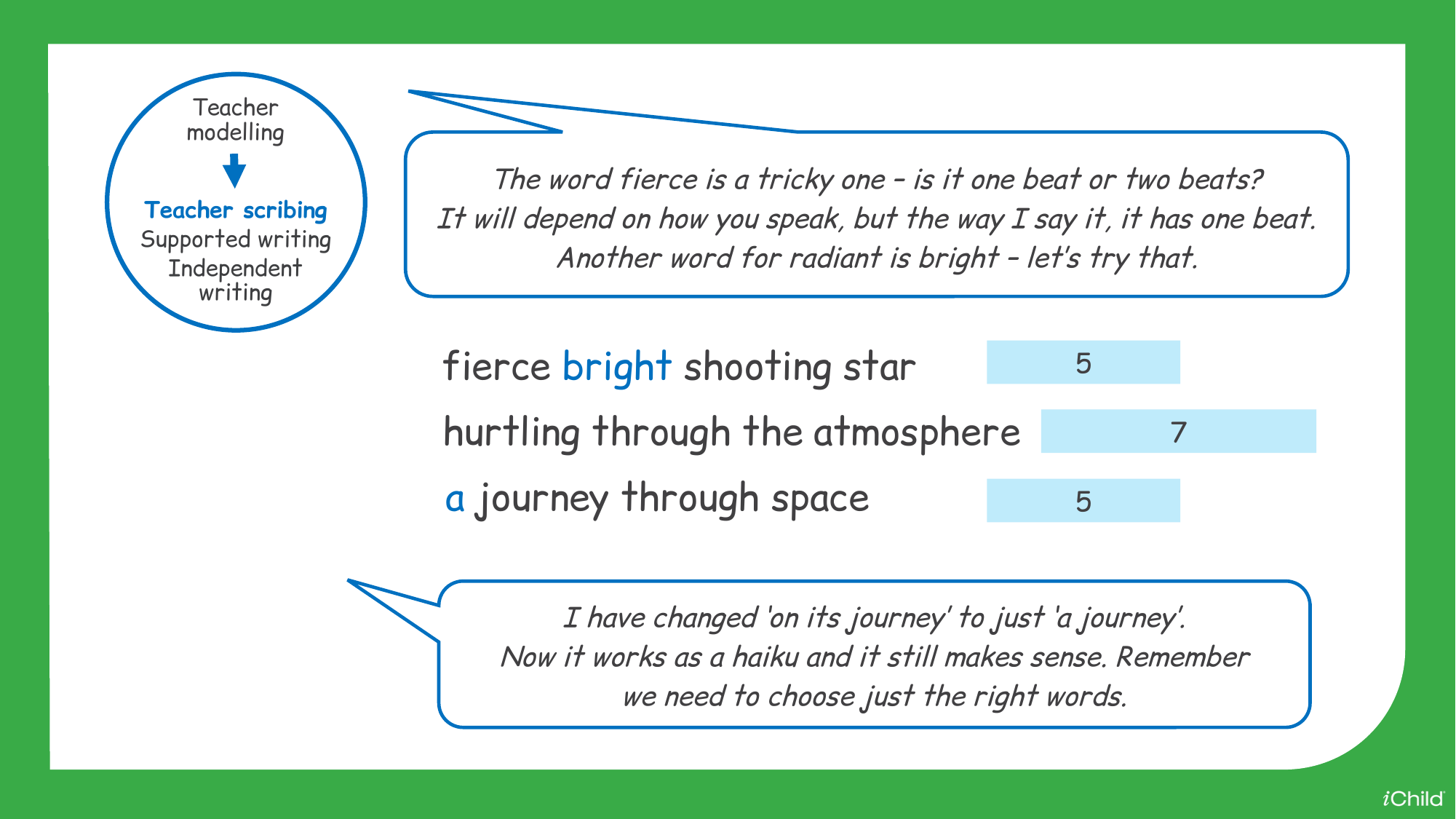

Teacher modelling
Teacher scribing
Supported writing
Independent writing
The word fierce is a tricky one – is it one beat or two beats?
It will depend on how you speak, but the way I say it, it has one beat.
Another word for radiant is bright – let’s try that.
fierce bright shooting star
5
hurtling through the atmosphere
7
a journey through space
5
I have changed ‘on its journey’ to just ‘a journey’.
Now it works as a haiku and it still makes sense. Remember
we need to choose just the right words.